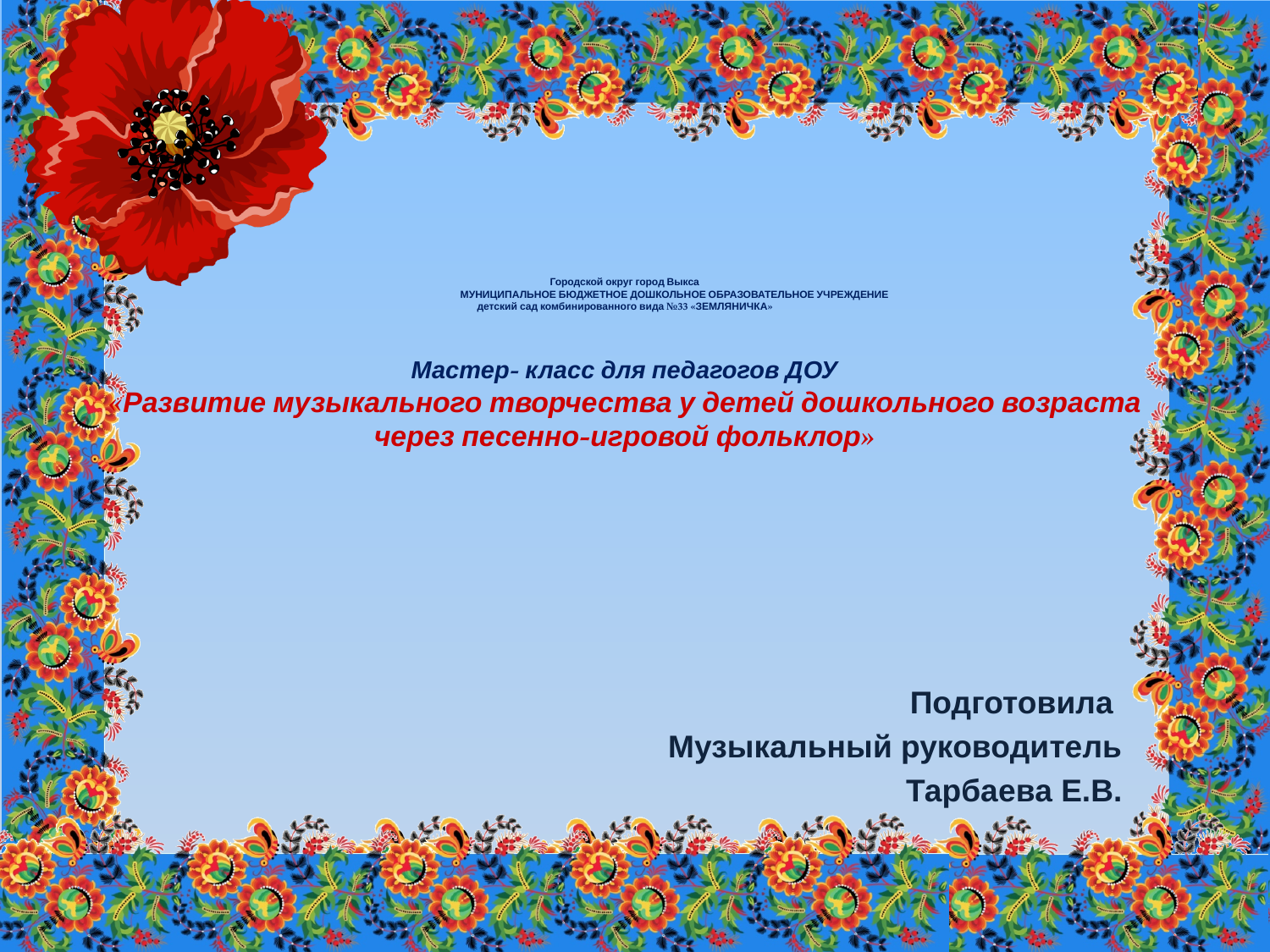

# Городской округ город Выкса МУНИЦИПАЛЬНОЕ БЮДЖЕТНОЕ ДОШКОЛЬНОЕ ОБРАЗОВАТЕЛЬНОЕ УЧРЕЖДЕНИЕ детский сад комбинированного вида №33 «ЗЕМЛЯНИЧКА» Мастер- класс для педагогов ДОУ «Развитие музыкального творчества у детей дошкольного возраста через песенно-игровой фольклор»
Подготовила
Музыкальный руководитель
Тарбаева Е.В.